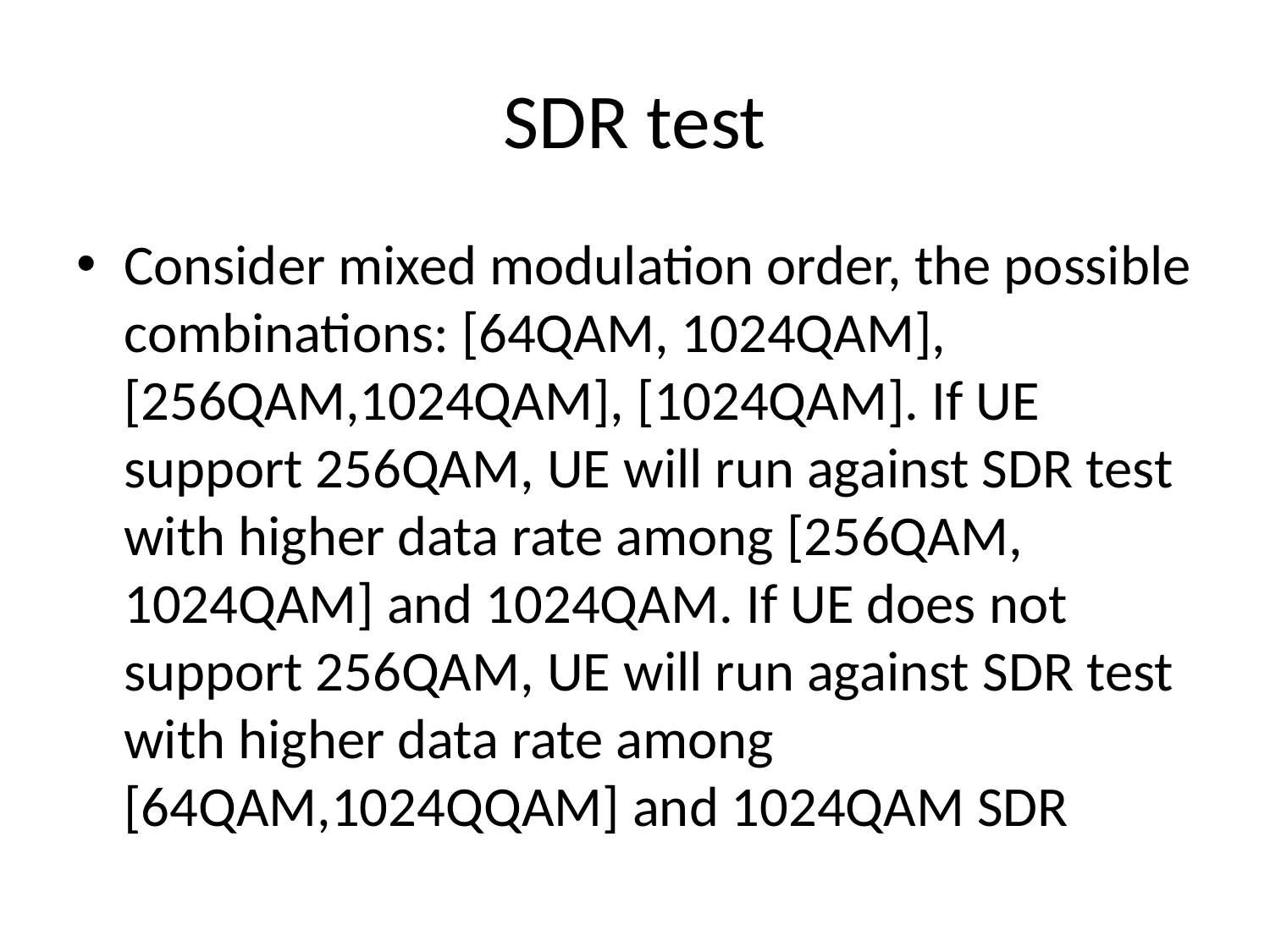

# SDR test
Consider mixed modulation order, the possible combinations: [64QAM, 1024QAM], [256QAM,1024QAM], [1024QAM]. If UE support 256QAM, UE will run against SDR test with higher data rate among [256QAM, 1024QAM] and 1024QAM. If UE does not support 256QAM, UE will run against SDR test with higher data rate among [64QAM,1024QQAM] and 1024QAM SDR